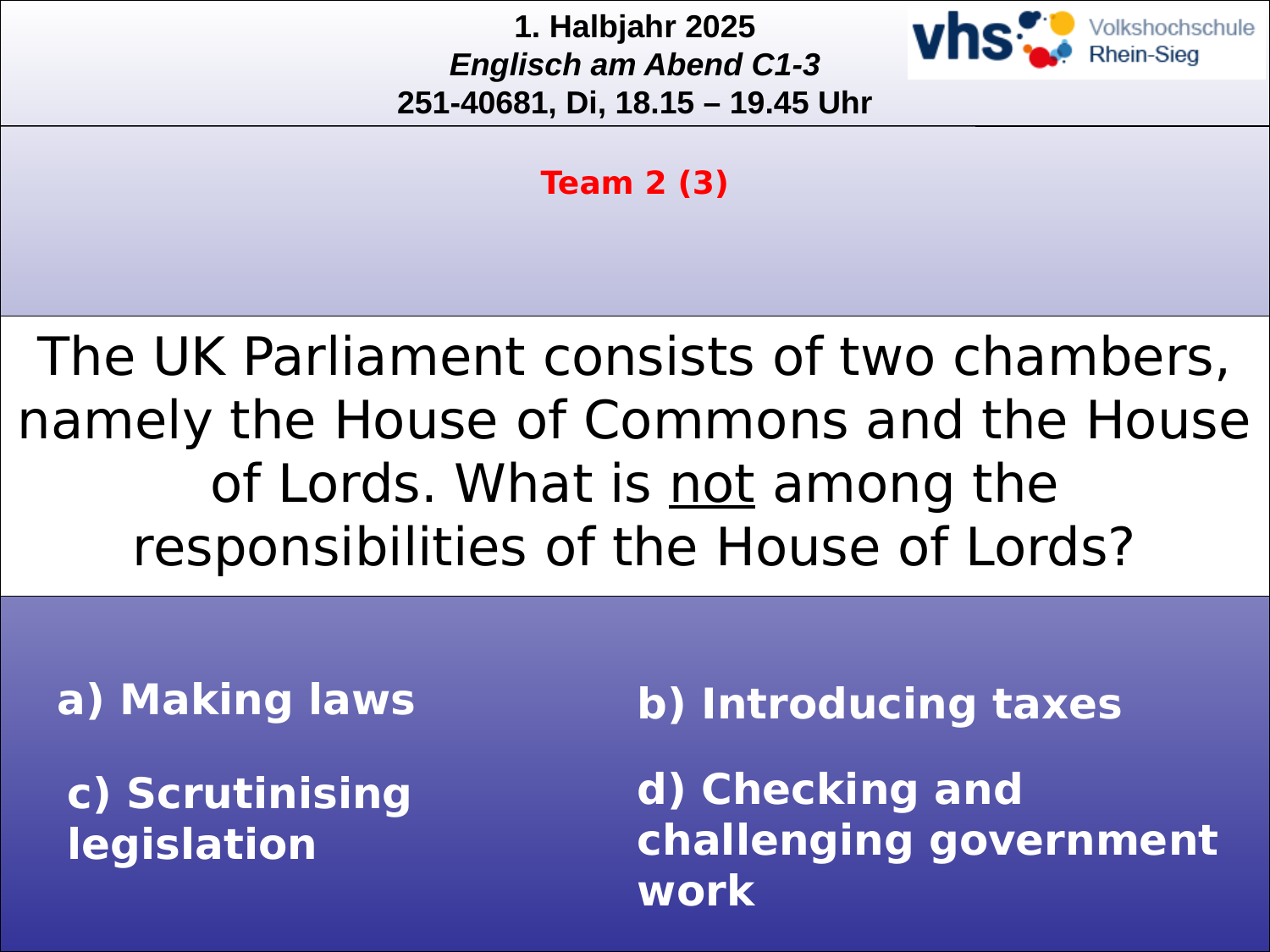

Team 2 (3)
# The UK Parliament consists of two chambers, namely the House of Commons and the House of Lords. What is not among the responsibilities of the House of Lords?
a) Making laws
b) Introducing taxes
d) Checking and challenging government work
c) Scrutinising
legislation